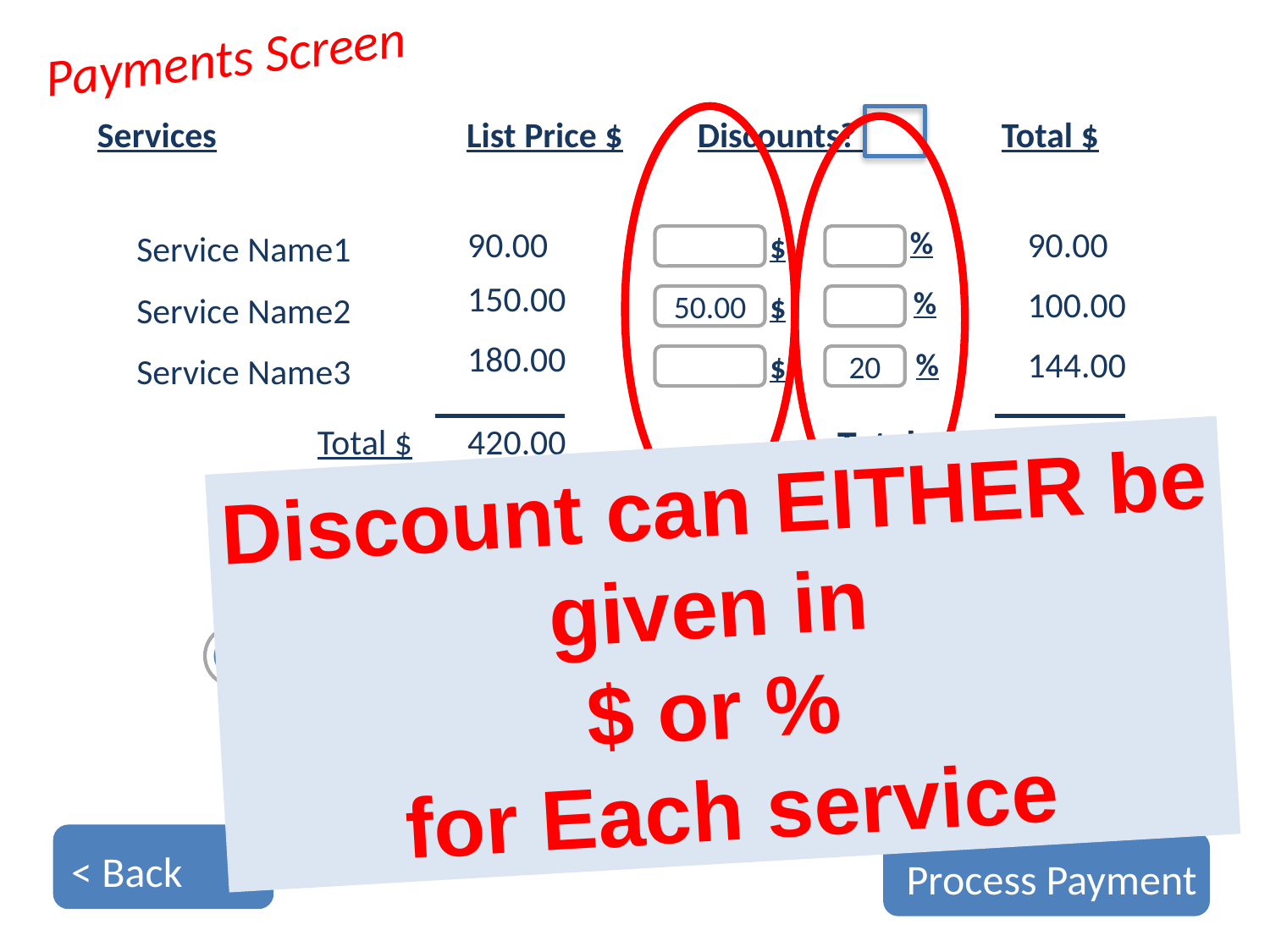

Payments Screen
Services
List Price $

Discounts?

Total $

90.00
%
90.00
$
Service Name1

150.00
%
100.00
$
Service Name2
50.00

180.00
144.00
%
$
Service Name3

20
Total $
420.00
Total $
334.00
Discount can EITHER be given in
$ or %
for Each service

Cash

Credit Card

EFTPOS

Process Payment

< Back